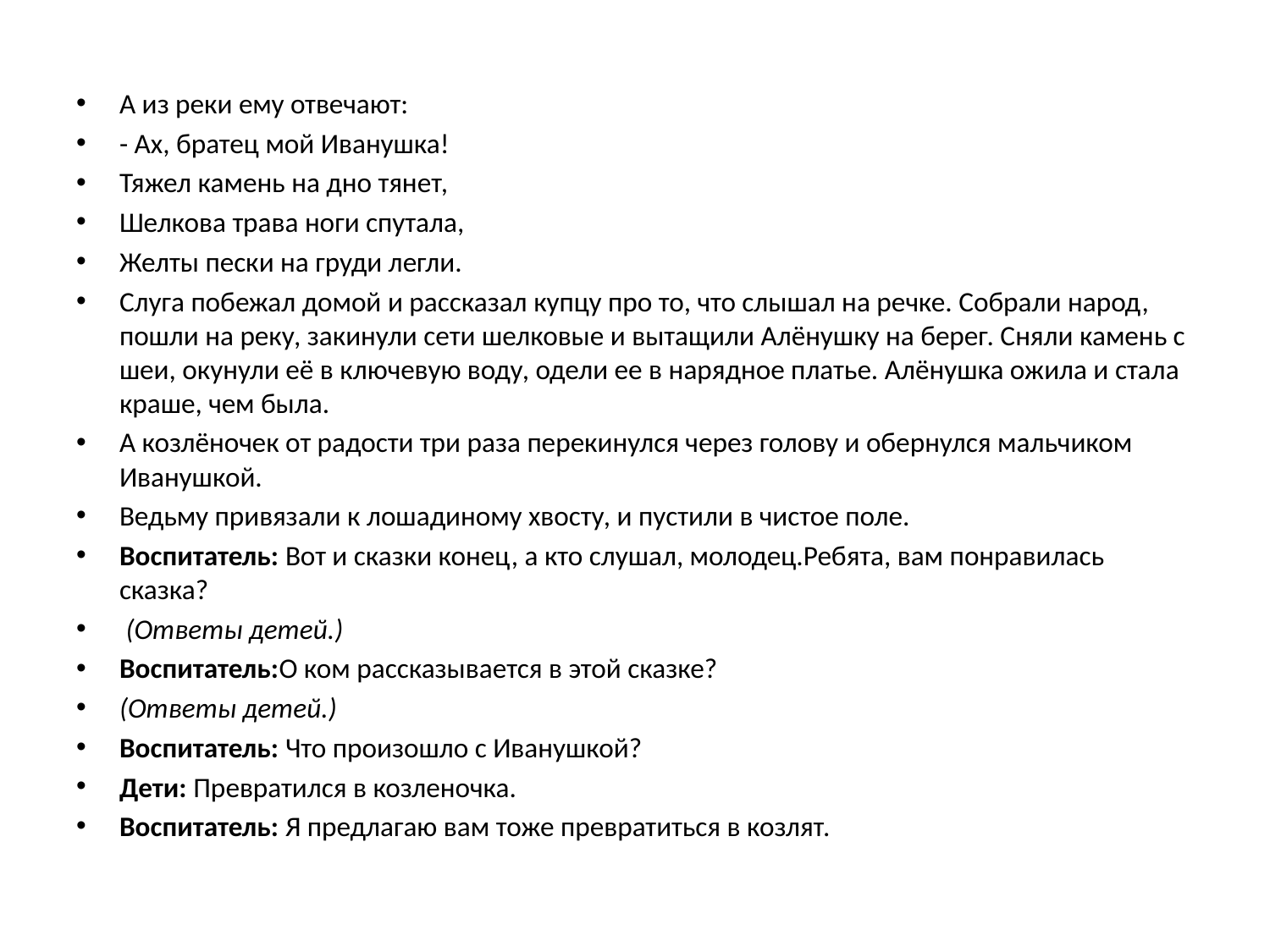

А из реки ему отвечают:
- Ах, братец мой Иванушка!
Тяжел камень на дно тянет,
Шелкова трава ноги спутала,
Желты пески на груди легли.
Слуга побежал домой и рассказал купцу про то, что слышал на речке. Собрали народ, пошли на реку, закинули сети шелковые и вытащили Алёнушку на берег. Сняли камень с шеи, окунули её в ключевую воду, одели ее в нарядное платье. Алёнушка ожила и стала краше, чем была.
А козлёночек от радости три раза перекинулся через голову и обернулся мальчиком Иванушкой.
Ведьму привязали к лошадиному хвосту, и пустили в чистое поле.
Воспитатель: Вот и сказки конец, а кто слушал, молодец.Ребята, вам понравилась сказка?
 (Ответы детей.)
Воспитатель:О ком рассказывается в этой сказке?
(Ответы детей.)
Воспитатель: Что произошло с Иванушкой?
Дети: Превратился в козленочка.
Воспитатель: Я предлагаю вам тоже превратиться в козлят.